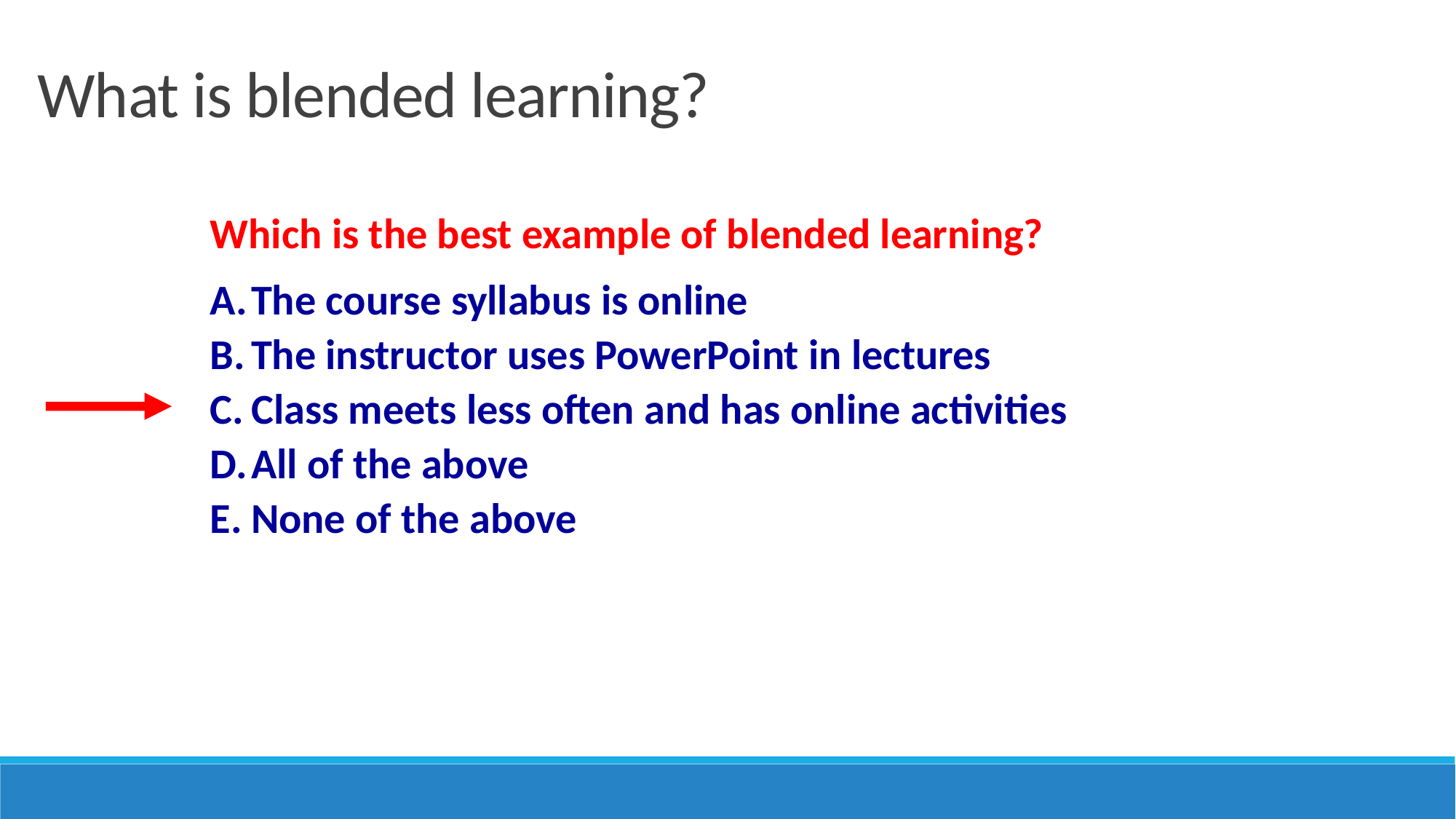

What is blended learning?
Which is the best example of blended learning?
The course syllabus is online
The instructor uses PowerPoint in lectures
Class meets less often and has online activities
All of the above
None of the above